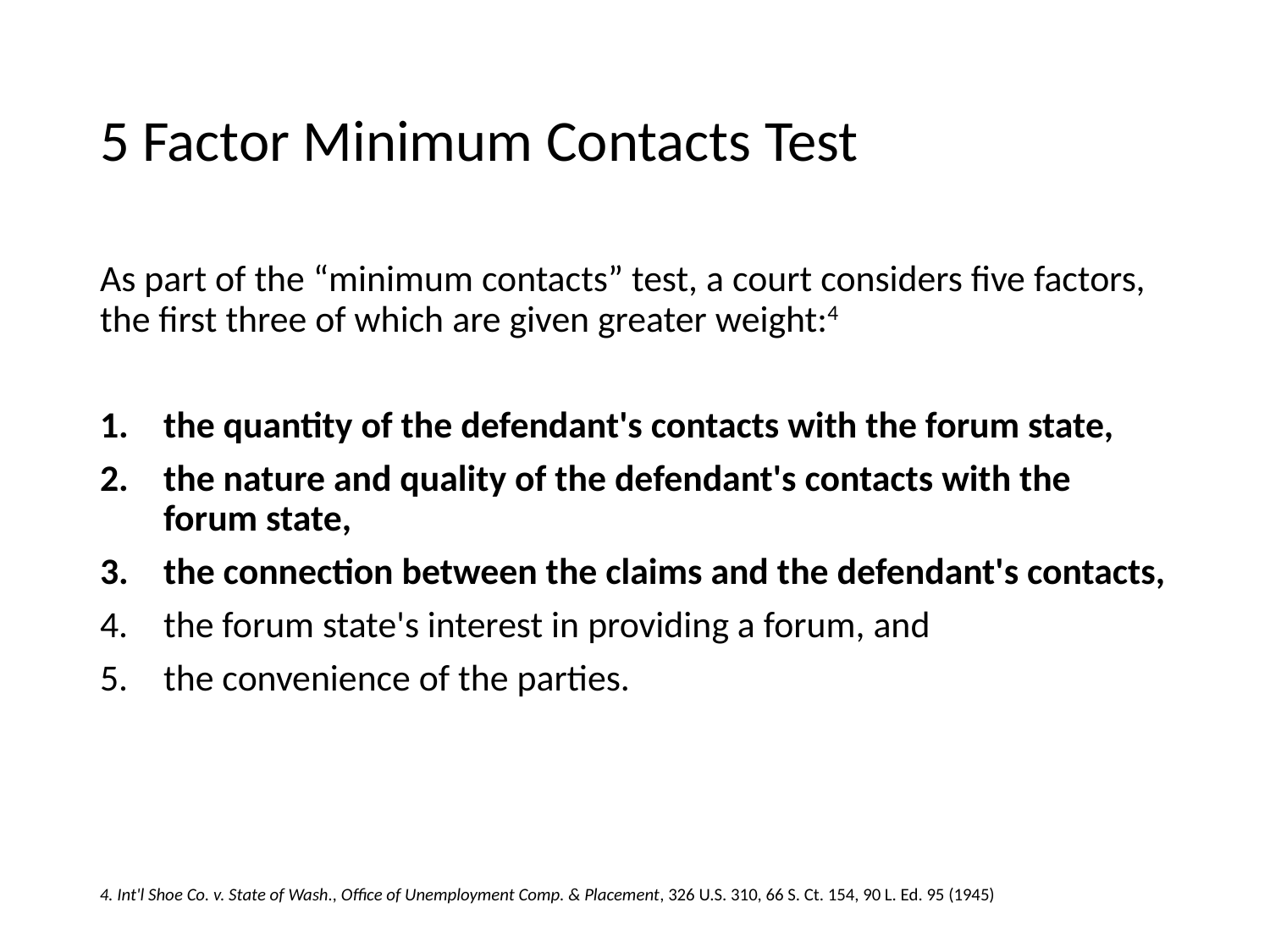

# 5 Factor Minimum Contacts Test
As part of the “minimum contacts” test, a court considers five factors, the first three of which are given greater weight:4

the quantity of the defendant's contacts with the forum state,
the nature and quality of the defendant's contacts with the forum state,
the connection between the claims and the defendant's contacts,
the forum state's interest in providing a forum, and
the convenience of the parties.
4. Int'l Shoe Co. v. State of Wash., Office of Unemployment Comp. & Placement, 326 U.S. 310, 66 S. Ct. 154, 90 L. Ed. 95 (1945)